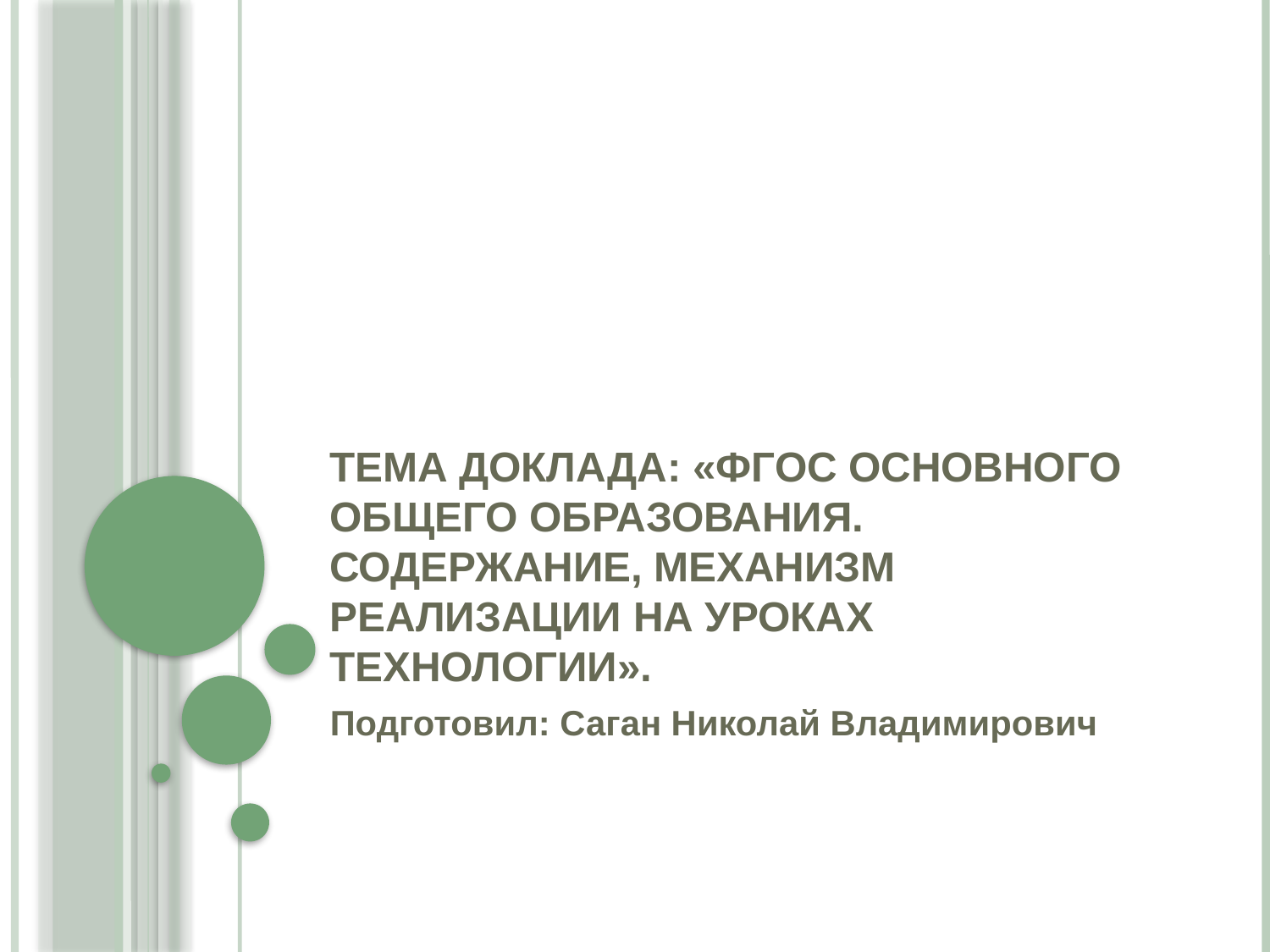

# Тема доклада: «ФГОС основного общего образования. Содержание, механизм реализации на уроках технологии».
Подготовил: Саган Николай Владимирович